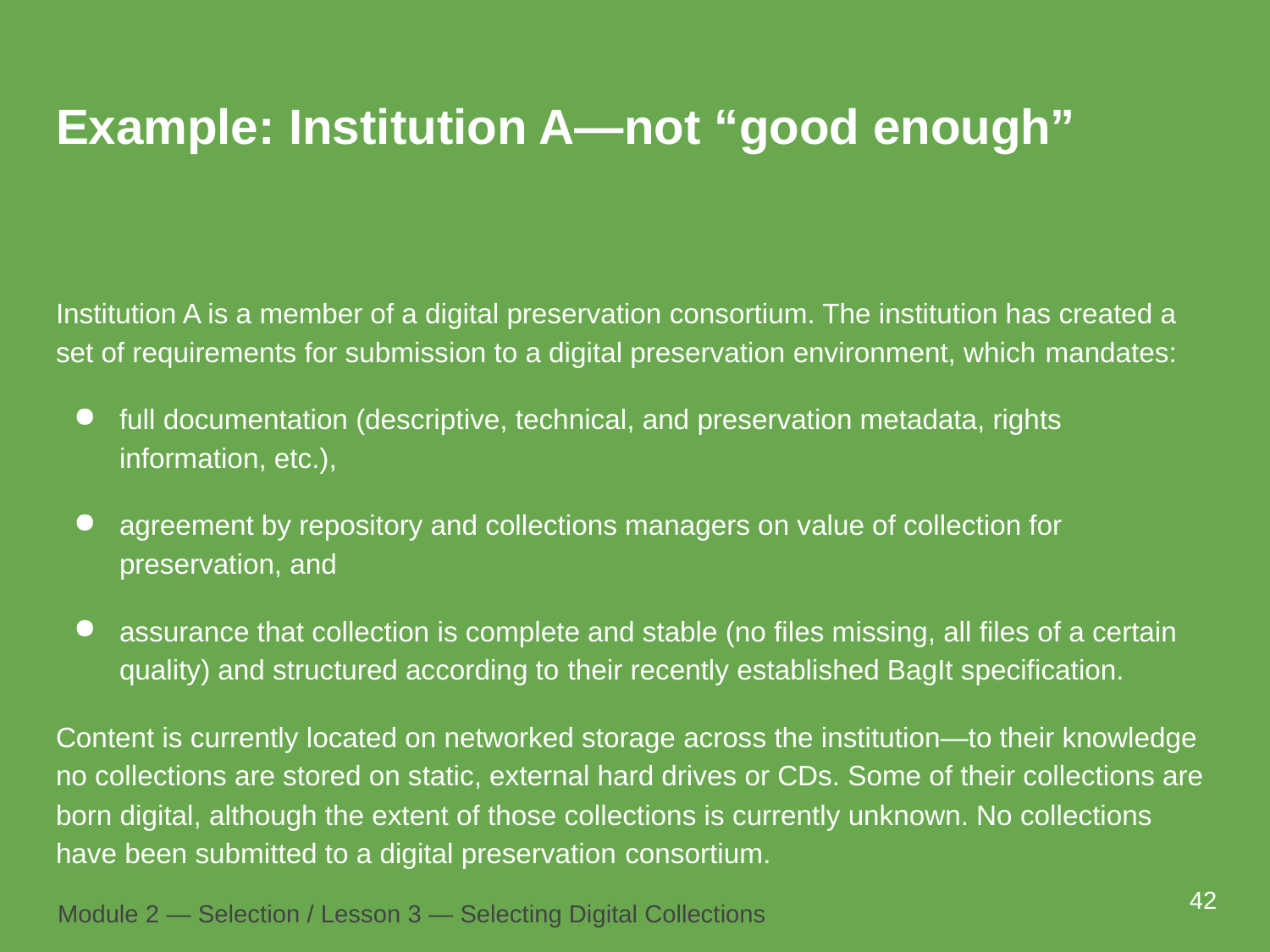

# Example: Institution A—not “good enough”
Institution A is a member of a digital preservation consortium. The institution has created a set of requirements for submission to a digital preservation environment, which mandates:
full documentation (descriptive, technical, and preservation metadata, rights information, etc.),
agreement by repository and collections managers on value of collection for preservation, and
assurance that collection is complete and stable (no files missing, all files of a certain quality) and structured according to their recently established BagIt specification.
Content is currently located on networked storage across the institution—to their knowledge no collections are stored on static, external hard drives or CDs. Some of their collections are born digital, although the extent of those collections is currently unknown. No collections have been submitted to a digital preservation consortium.
42
Module 2 — Selection / Lesson 3 — Selecting Digital Collections